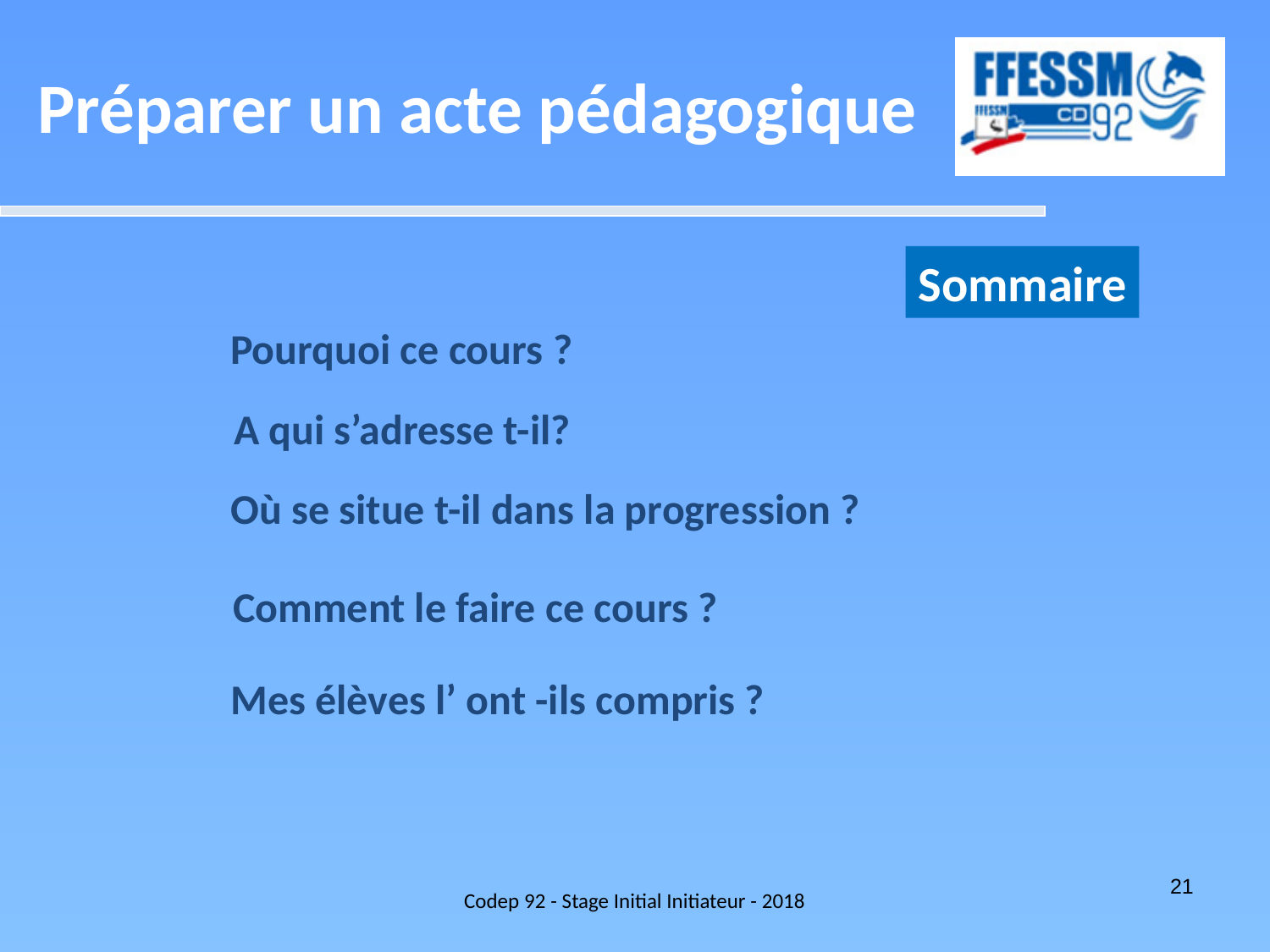

Préparer un acte pédagogique
Sommaire
Pourquoi ce cours ?
A qui s’adresse t-il?
Où se situe t-il dans la progression ?
Comment le faire ce cours ?
Mes élèves l’ ont -ils compris ?
Codep 92 - Stage Initial Initiateur - 2018
21